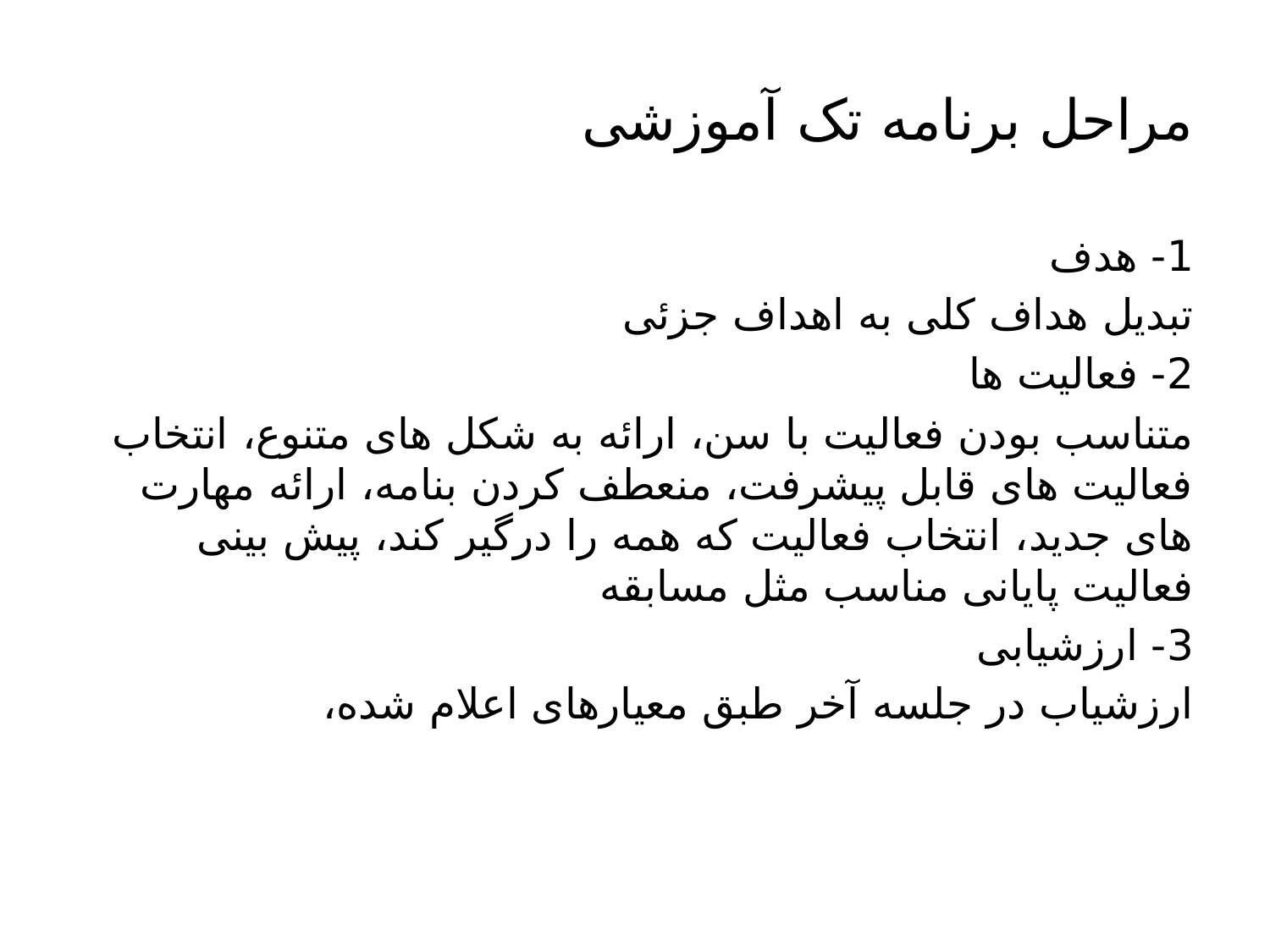

# مراحل برنامه تک آموزشی
1- هدف
تبدیل هداف کلی به اهداف جزئی
2- فعالیت ها
متناسب بودن فعالیت با سن، ارائه به شکل های متنوع، انتخاب فعالیت های قابل پیشرفت، منعطف کردن بنامه، ارائه مهارت های جدید، انتخاب فعالیت که همه را درگیر کند، پیش بینی فعالیت پایانی مناسب مثل مسابقه
3- ارزشیابی
ارزشیاب در جلسه آخر طبق معیارهای اعلام شده،